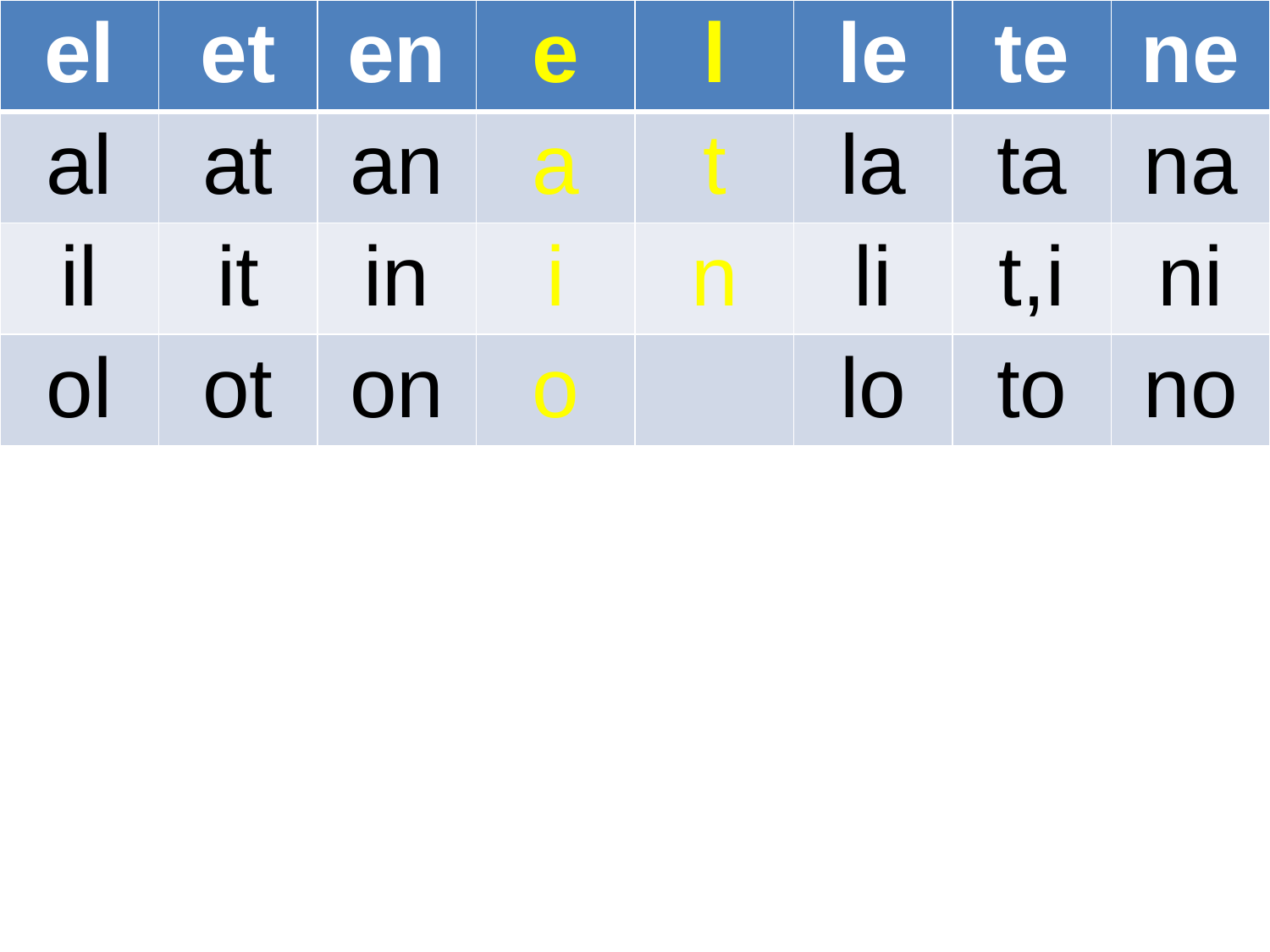

| el | et | en | e | l | le | te | ne |
| --- | --- | --- | --- | --- | --- | --- | --- |
| al | at | an | a | t | la | ta | na |
| il | it | in | i | n | li | t,i | ni |
| ol | ot | on | o |  | lo | to | no |